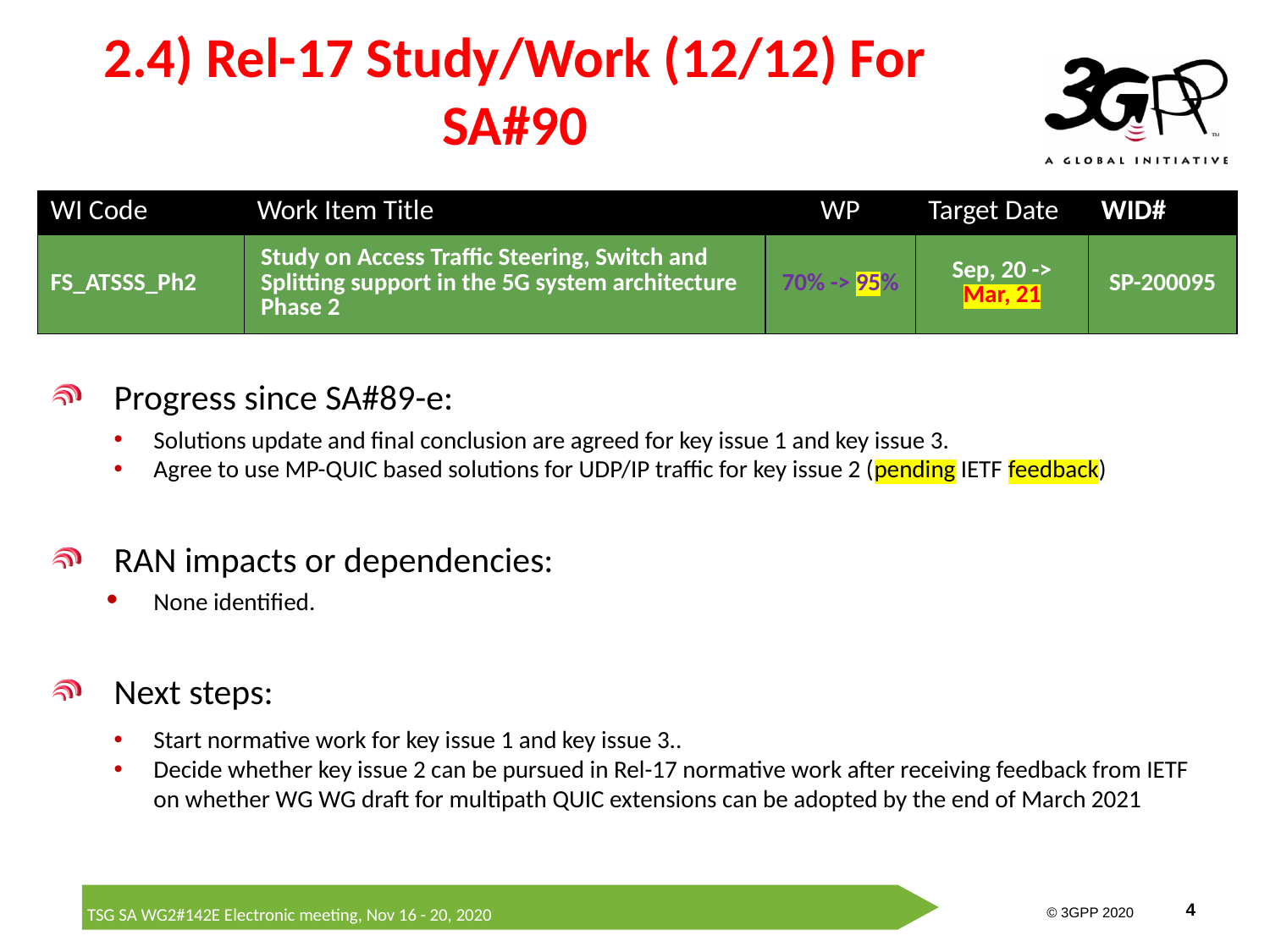

# 2.4) Rel-17 Study/Work (12/12) For SA#90
| WI Code | Work Item Title | WP | Target Date | WID# |
| --- | --- | --- | --- | --- |
| FS\_ATSSS\_Ph2 | Study on Access Traffic Steering, Switch and Splitting support in the 5G system architecture Phase 2 | 70% -> 95% | Sep, 20 -> Mar, 21 | SP-200095 |
Progress since SA#89-e:
Solutions update and final conclusion are agreed for key issue 1 and key issue 3.
Agree to use MP-QUIC based solutions for UDP/IP traffic for key issue 2 (pending IETF feedback)

RAN impacts or dependencies:
None identified.

Next steps:
Start normative work for key issue 1 and key issue 3..
Decide whether key issue 2 can be pursued in Rel-17 normative work after receiving feedback from IETF on whether WG WG draft for multipath QUIC extensions can be adopted by the end of March 2021